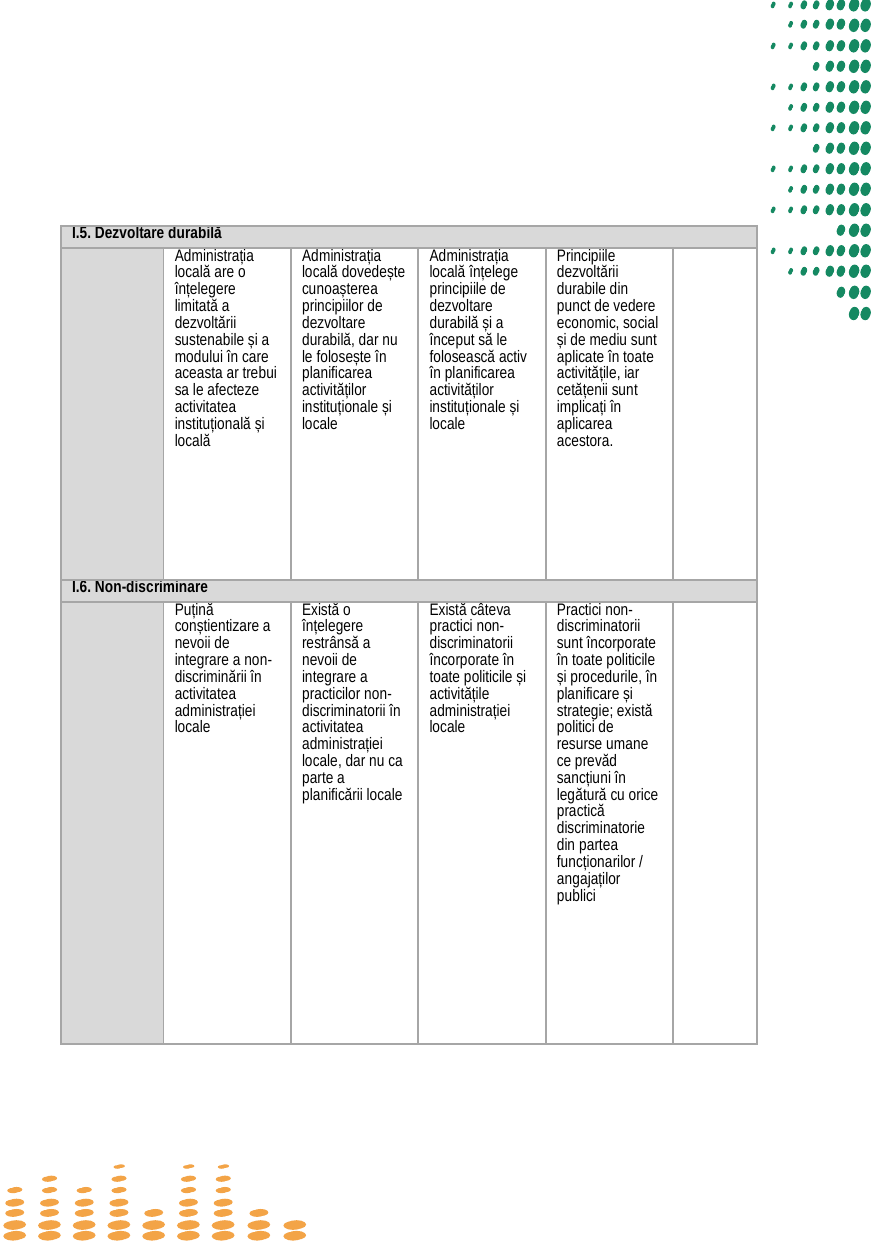

| I.5. Dezvoltare durabilă |  |  |  |  |  |
| --- | --- | --- | --- | --- | --- |
|  | Administrația locală are o înțelegere limitată a dezvoltării sustenabile și a modului în care aceasta ar trebui sa le afecteze activitatea instituțională și locală | Administrația locală dovedește cunoașterea principiilor de dezvoltare durabilă, dar nu le folosește în planificarea activităților instituționale și locale | Administrația locală înțelege principiile de dezvoltare durabilă și a început să le folosească activ în planificarea activităților instituționale și locale | Principiile dezvoltării durabile din punct de vedere economic, social și de mediu sunt aplicate în toate activitățile, iar cetățenii sunt implicați în aplicarea acestora. |  |
| I.6. Non-discriminare |  |  |  |  |  |
|  | Puțină conștientizare a nevoii de integrare a non-discriminării în activitatea administrației locale | Există o înțelegere restrânsă a nevoii de integrare a practicilor non-discriminatorii în activitatea administrației locale, dar nu ca parte a planificării locale | Există câteva practici non-discriminatorii încorporate în toate politicile și activitățile administrației locale | Practici non-discriminatorii sunt încorporate în toate politicile și procedurile, în planificare și strategie; există politici de resurse umane ce prevăd sancțiuni în legătură cu orice practică discriminatorie din partea funcționarilor / angajaților publici |  |